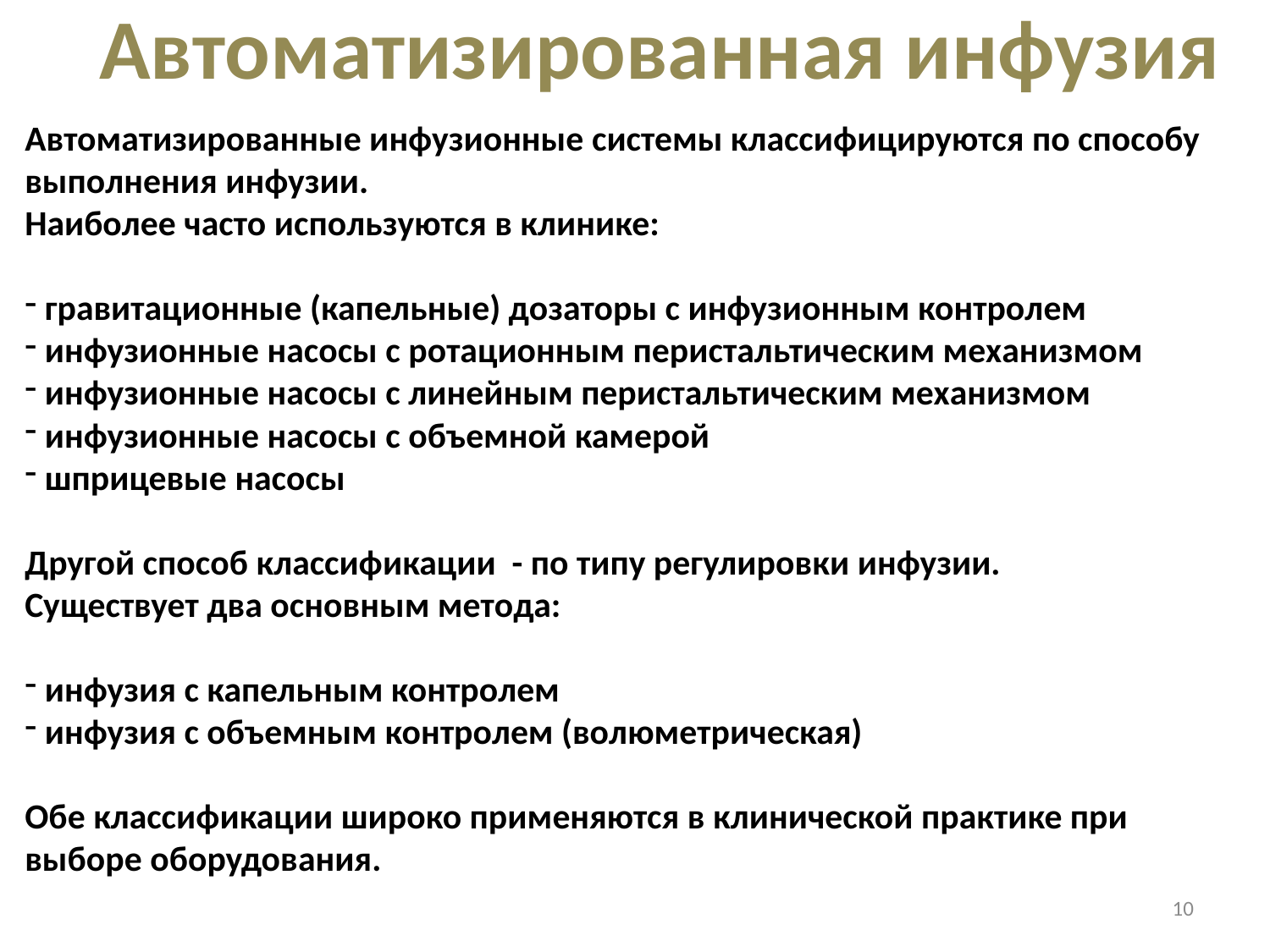

# Автоматизированная инфузия
Автоматизированные инфузионные системы классифицируются по способу выполнения инфузии.
Наиболее часто используются в клинике:

 гравитационные (капельные) дозаторы с инфузионным контролем
 инфузионные насосы с ротационным перистальтическим механизмом
 инфузионные насосы с линейным перистальтическим механизмом
 инфузионные насосы с объемной камерой
 шприцевые насосы

Другой способ классификации  - по типу регулировки инфузии.
Существует два основным метода:

 инфузия с капельным контролем
 инфузия с объемным контролем (волюметрическая)

Обе классификации широко применяются в клинической практике при выборе оборудования.
10